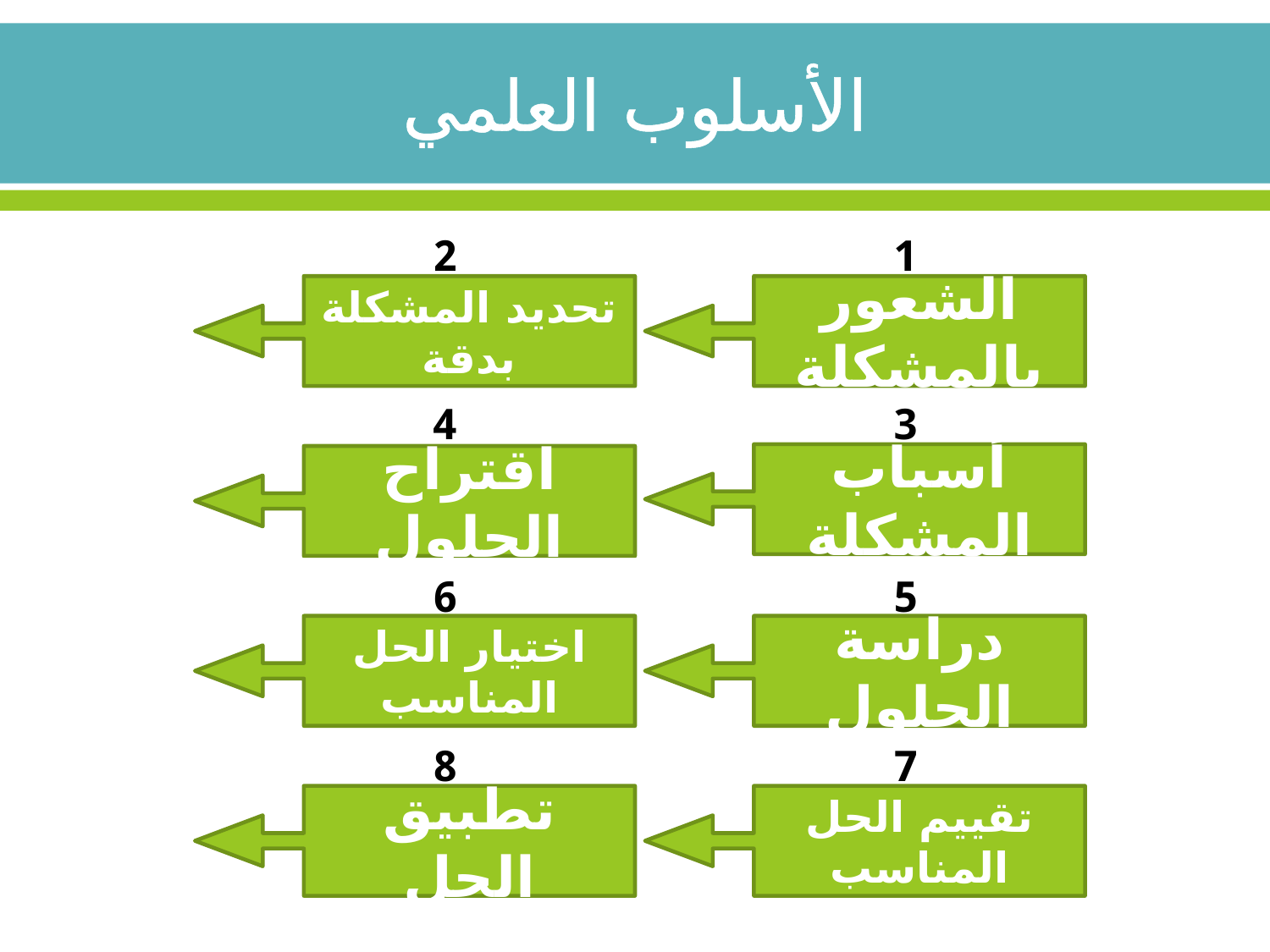

# الأسلوب العلمي
2
1
تحديد المشكلة بدقة
الشعور بالمشكلة
4
3
أسباب المشكلة
اقتراح الحلول
6
5
اختيار الحل المناسب
دراسة الحلول
8
7
تطبيق الحل
تقييم الحل المناسب